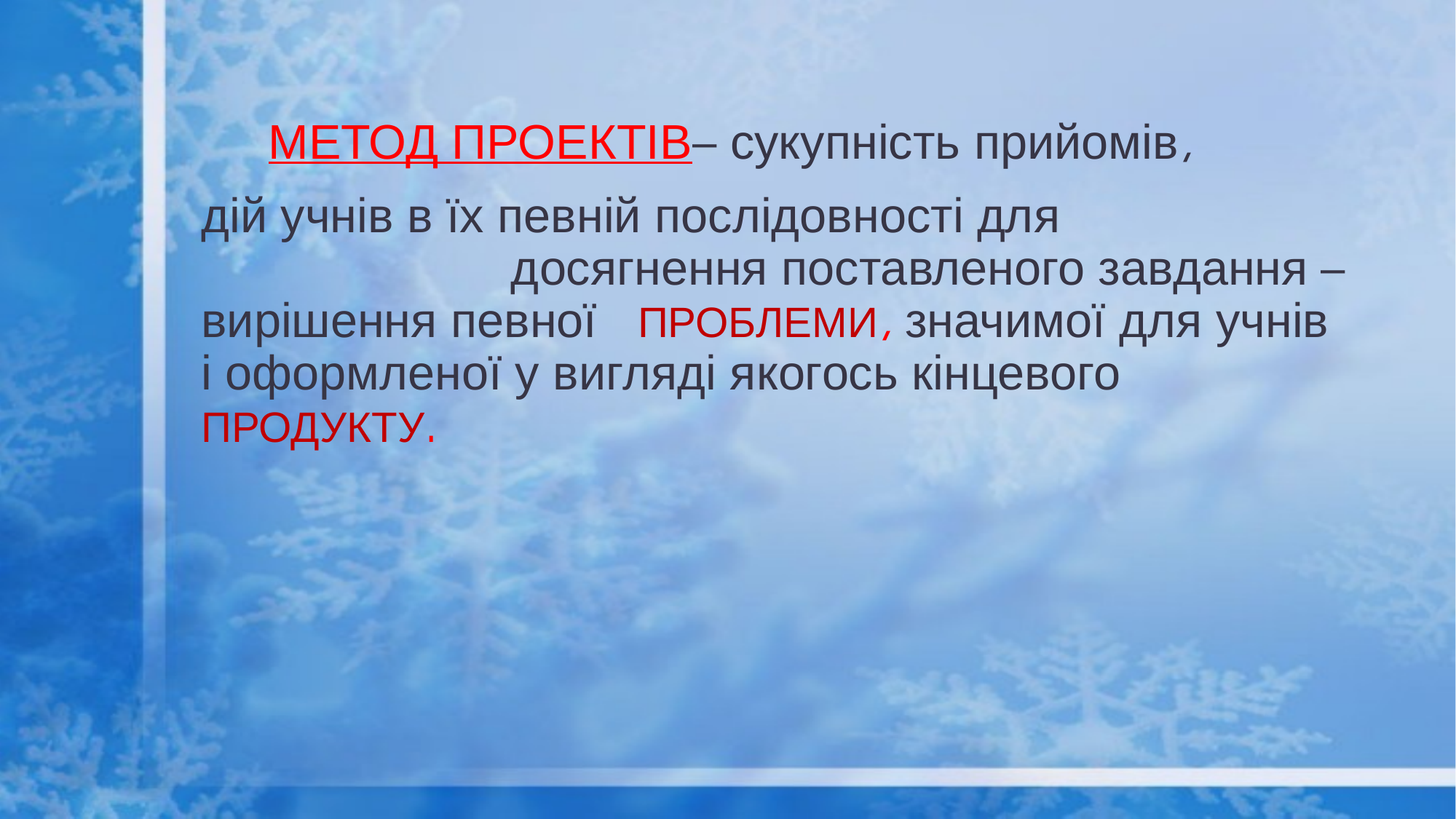

МЕТОД ПРОЕКТІВ– сукупність прийомів,
дій учнів в їх певній послідовності для                                             досягнення поставленого завдання – вирішення певної   ПРОБЛЕМИ, значимої для учнів і оформленої у вигляді якогось кінцевого ПРОДУКТУ.